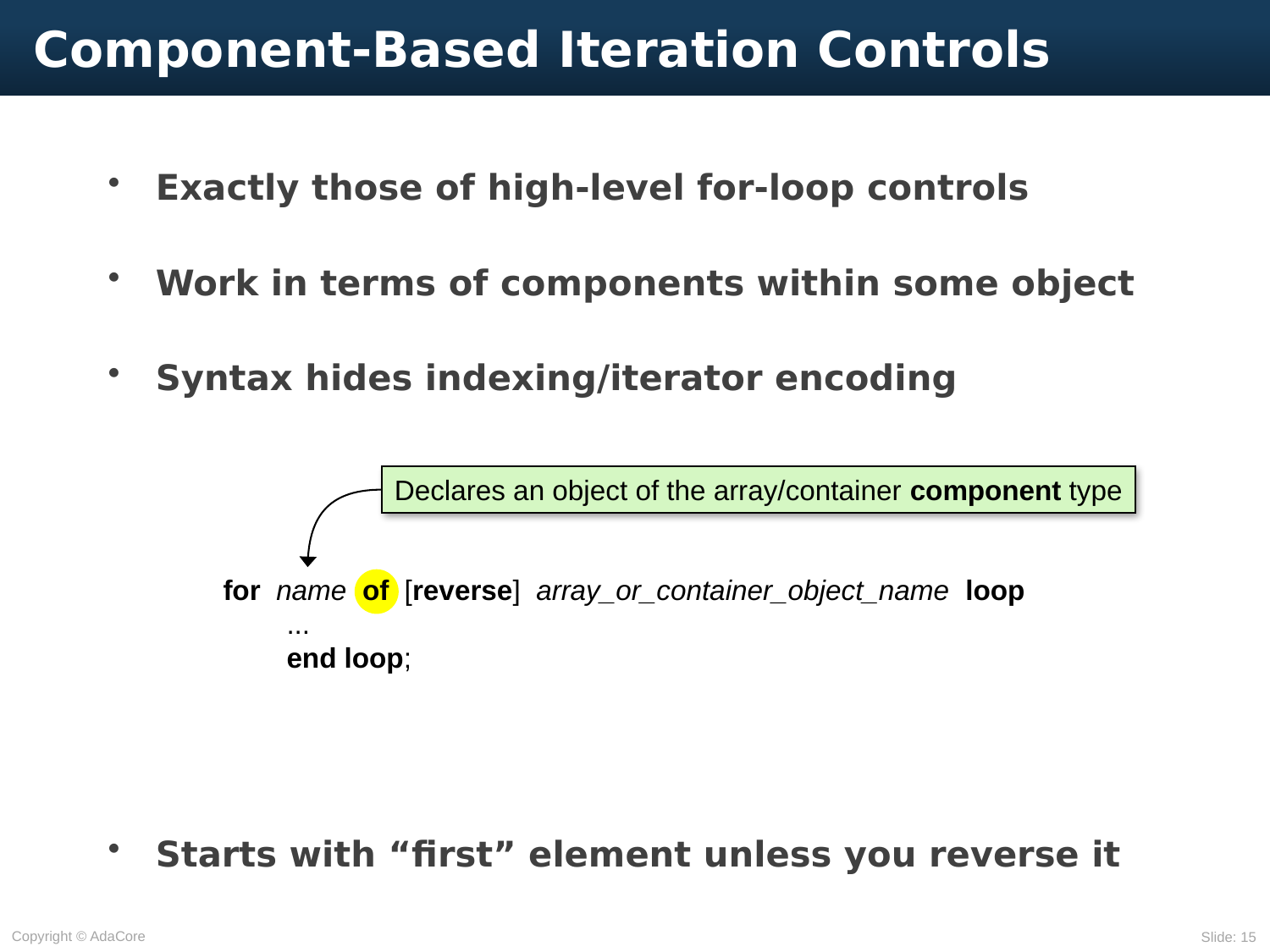

# Component-Based Iteration Controls
Exactly those of high-level for-loop controls
Work in terms of components within some object
Syntax hides indexing/iterator encoding

Starts with “first” element unless you reverse it
Declares an object of the array/container component type

for  name  of  [reverse]  array_or_container_object_name  loop
...
end loop;